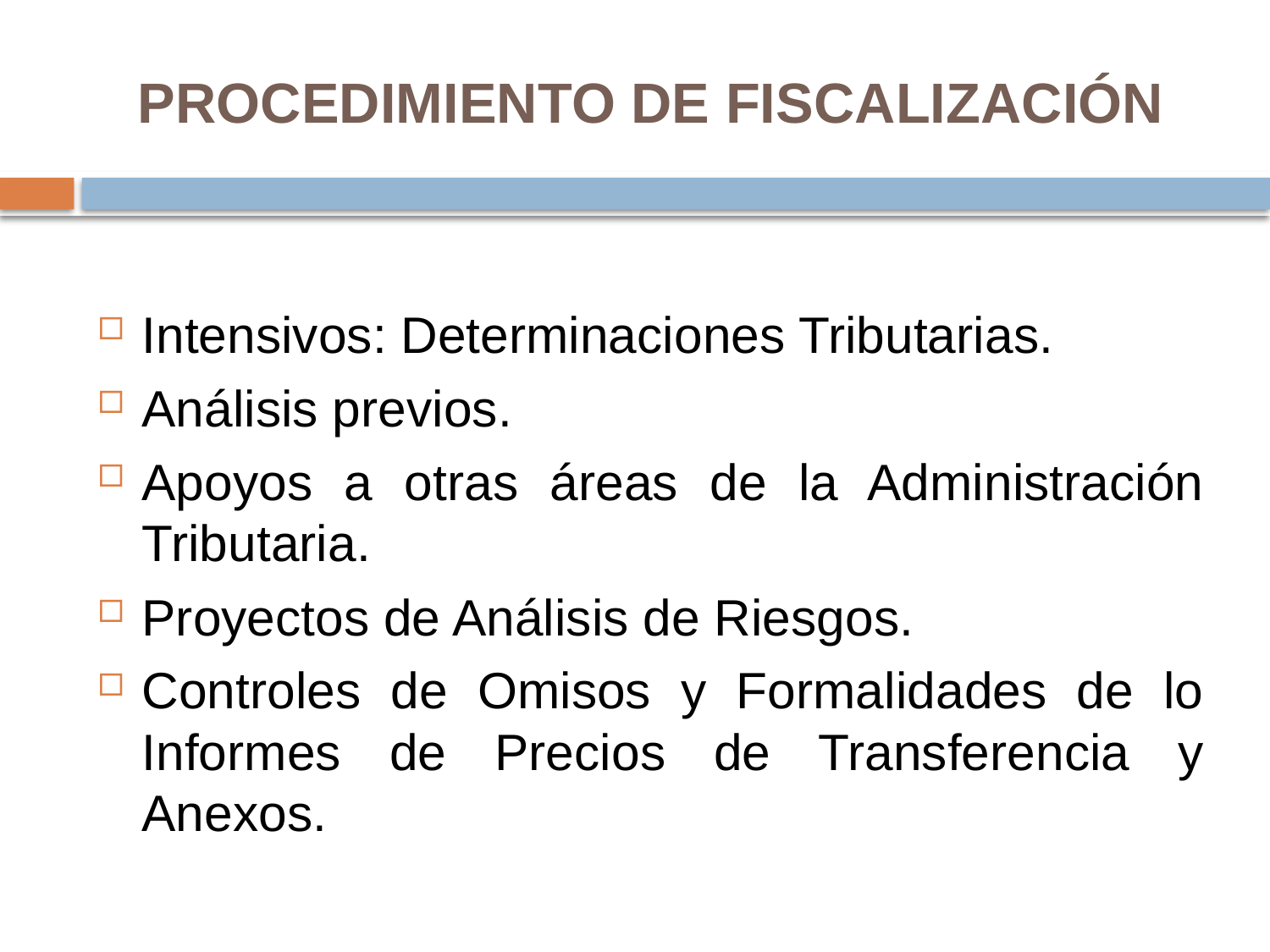

# PROCEDIMIENTO DE FISCALIZACIÓN

Intensivos: Determinaciones Tributarias.
Análisis previos.
Apoyos a otras áreas de la Administración Tributaria.
Proyectos de Análisis de Riesgos.
Controles de Omisos y Formalidades de lo Informes de Precios de Transferencia y Anexos.